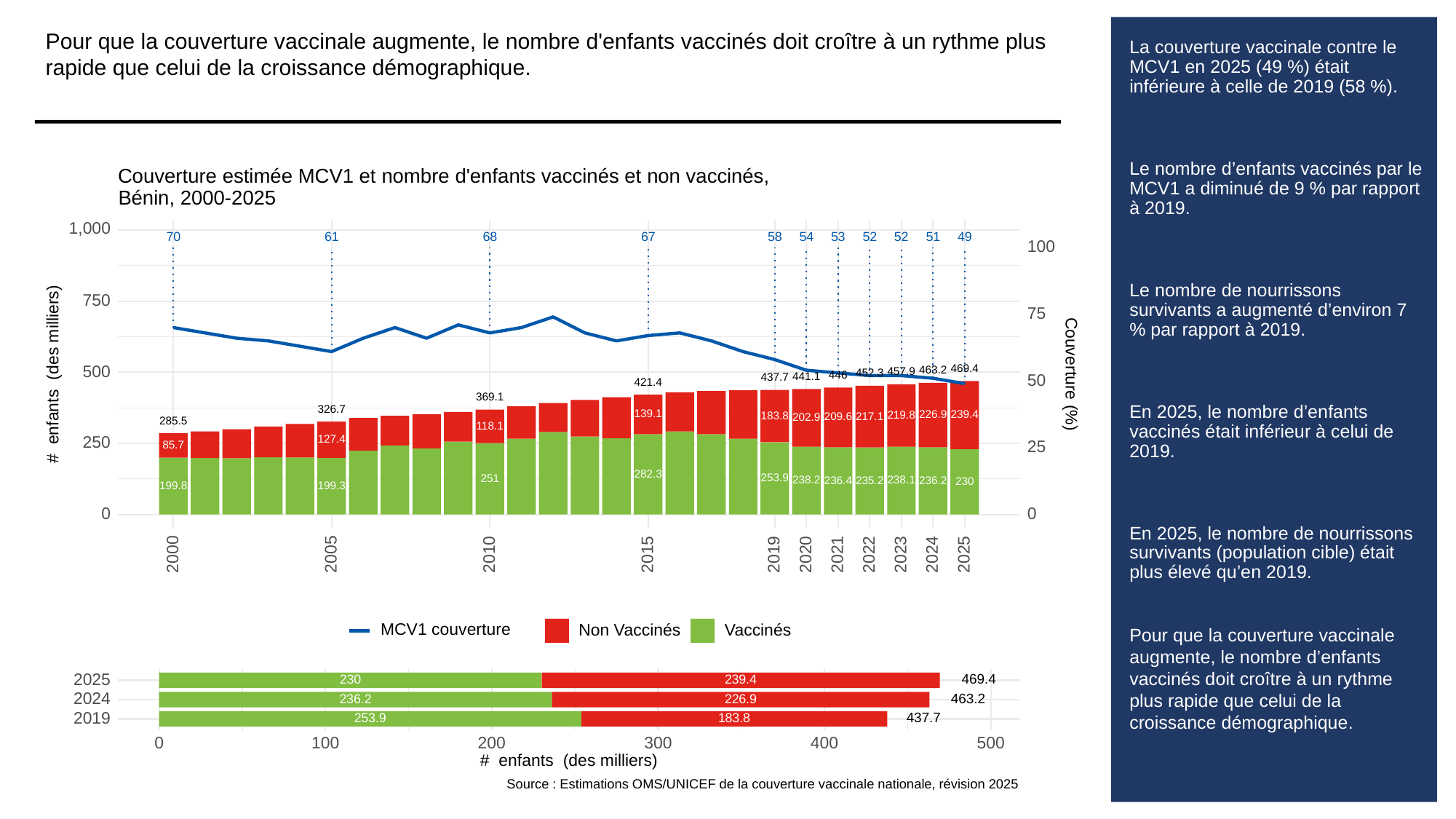

Pour que la couverture vaccinale augmente, le nombre d'enfants vaccinés doit croître à un rythme plus rapide que celui de la croissance démographique.
# La couverture vaccinale contre le MCV1 en 2025 (49 %) était inférieure à celle de 2019 (58 %).

Le nombre d’enfants vaccinés par le MCV1 a diminué de 9 % par rapport à 2019.

Le nombre de nourrissons survivants a augmenté d’environ 7 % par rapport à 2019.

En 2025, le nombre d’enfants vaccinés était inférieur à celui de 2019.

En 2025, le nombre de nourrissons survivants (population cible) était plus élevé qu’en 2019.

Pour que la couverture vaccinale augmente, le nombre d’enfants vaccinés doit croître à un rythme plus rapide que celui de la croissance démographique.

Couverture estimée MCV1 et nombre d'enfants vaccinés et non vaccinés,
Bénin, 2000-2025

1,000

53
70
61
68
67
58
52
52
51
49
54
100

750

75

469.4
500
#  enfants  (des milliers)
Couverture (%)
463.2
457.9
452.3
446

441.1
437.7
50
421.4

369.1

326.7

139.1
226.9
239.4
219.8
183.8

217.1
209.6
202.9

285.5

118.1

127.4

250

85.7
25

282.3
253.9
251
238.2
238.1
236.4
236.2
235.2
230

199.8
199.3
0
0

2023
2000
2005
2010
2015
2019
2020
2021
2022
2024
2025

MCV1 couverture
Non Vaccinés
Vaccinés

2025
469.4
230
239.4

2024
463.2
236.2
226.9

2019
437.7
253.9
183.8

300
0
100
200
400
500
#  enfants  (des milliers)
Source : Estimations OMS/UNICEF de la couverture vaccinale nationale, révision 2025